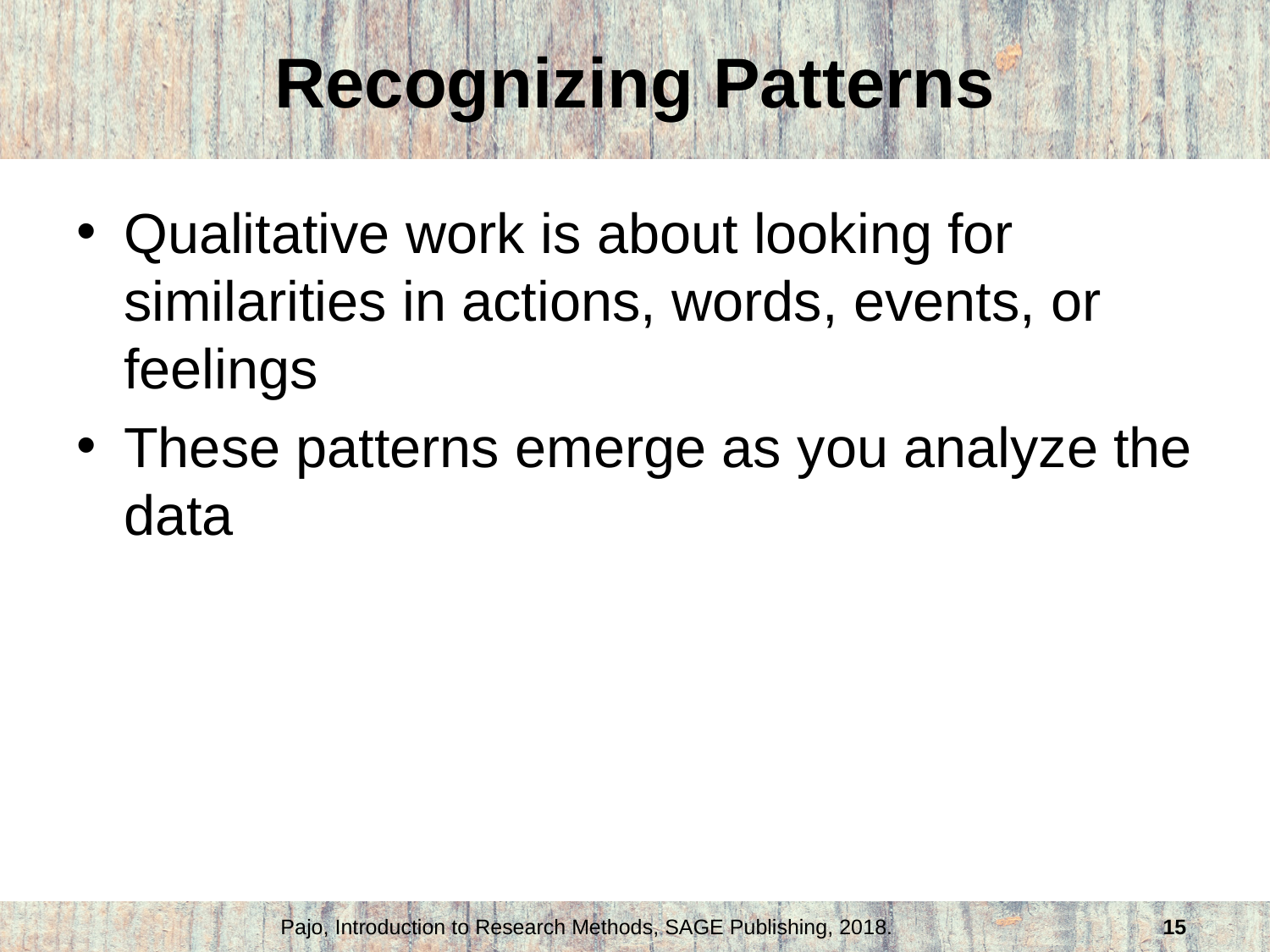

# Recognizing Patterns
Qualitative work is about looking for similarities in actions, words, events, or feelings
These patterns emerge as you analyze the data
Pajo, Introduction to Research Methods, SAGE Publishing, 2018.
15